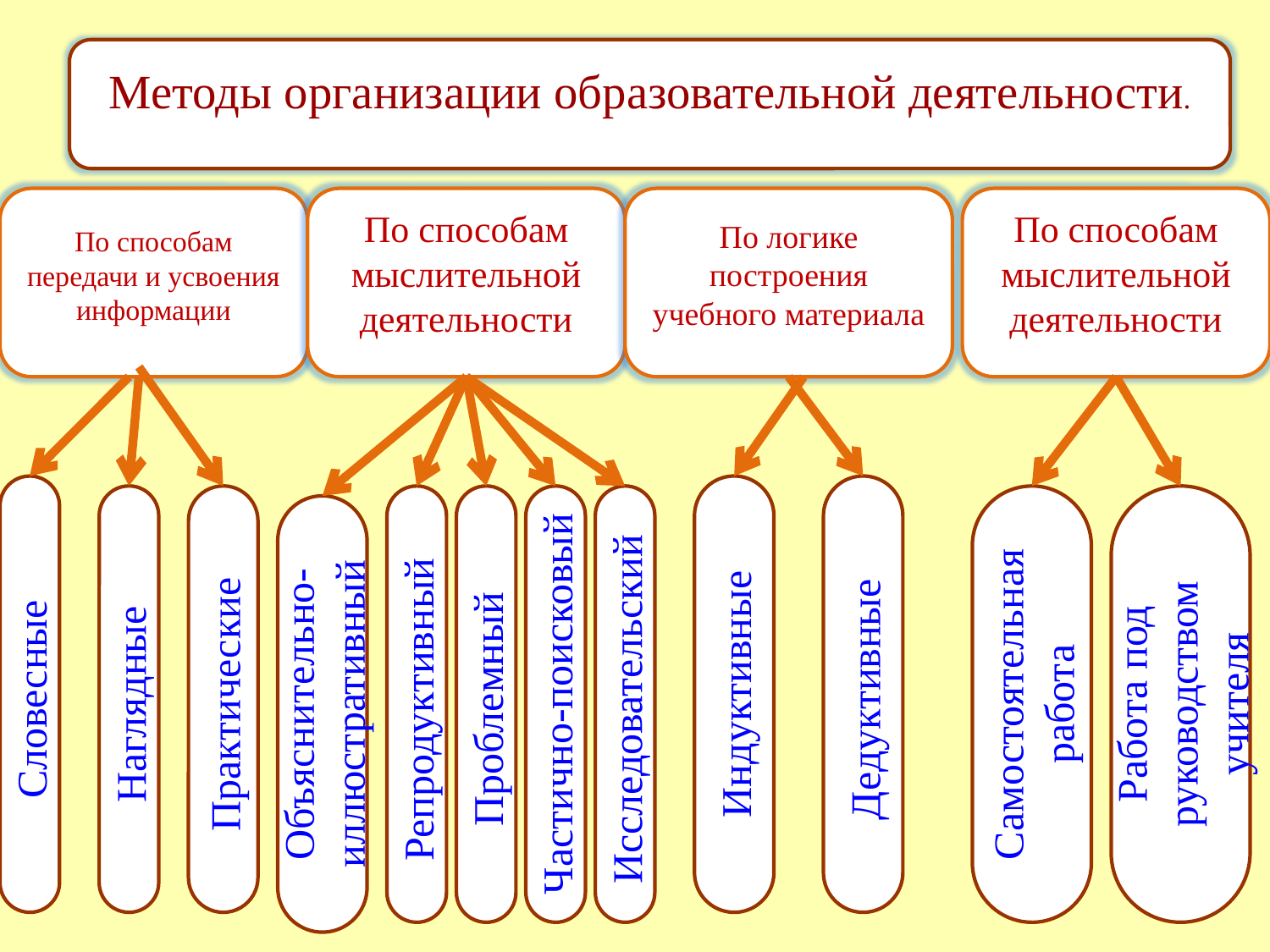

Методы организации образовательной деятельности.
По способам передачи и усвоения информации
По способам мыслительной деятельности
По логике построения учебного материала
По способам мыслительной деятельности
Работа под руководством учителя
Самостоятельная работа
Индуктивные
Дедуктивные
Словесные
Практические
Наглядные
Объяснительно-иллюстративный
Репродуктивный
Проблемный
Частично-поисковый
Исследовательский